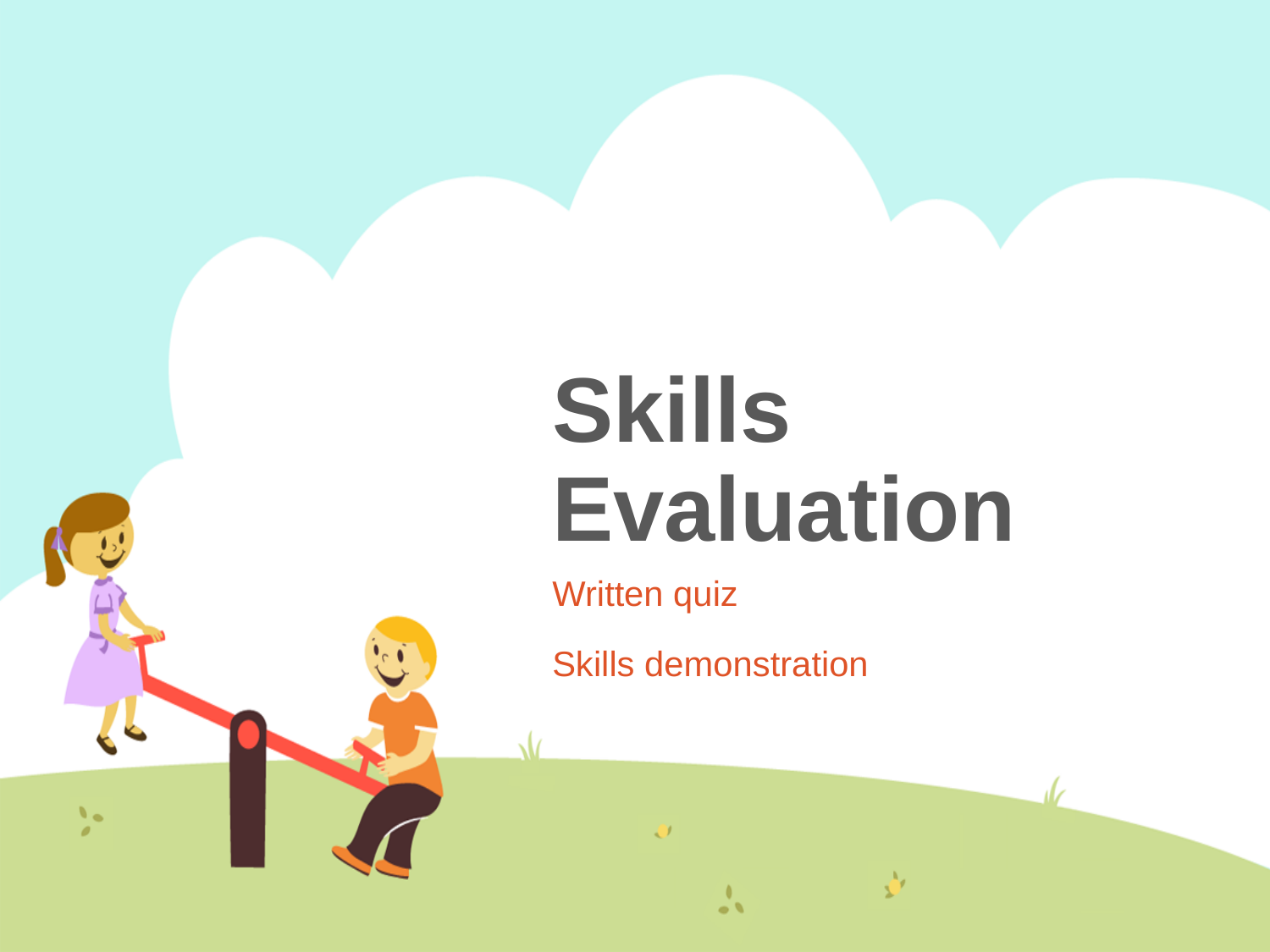

# Skills Evaluation
Written quiz
Skills demonstration